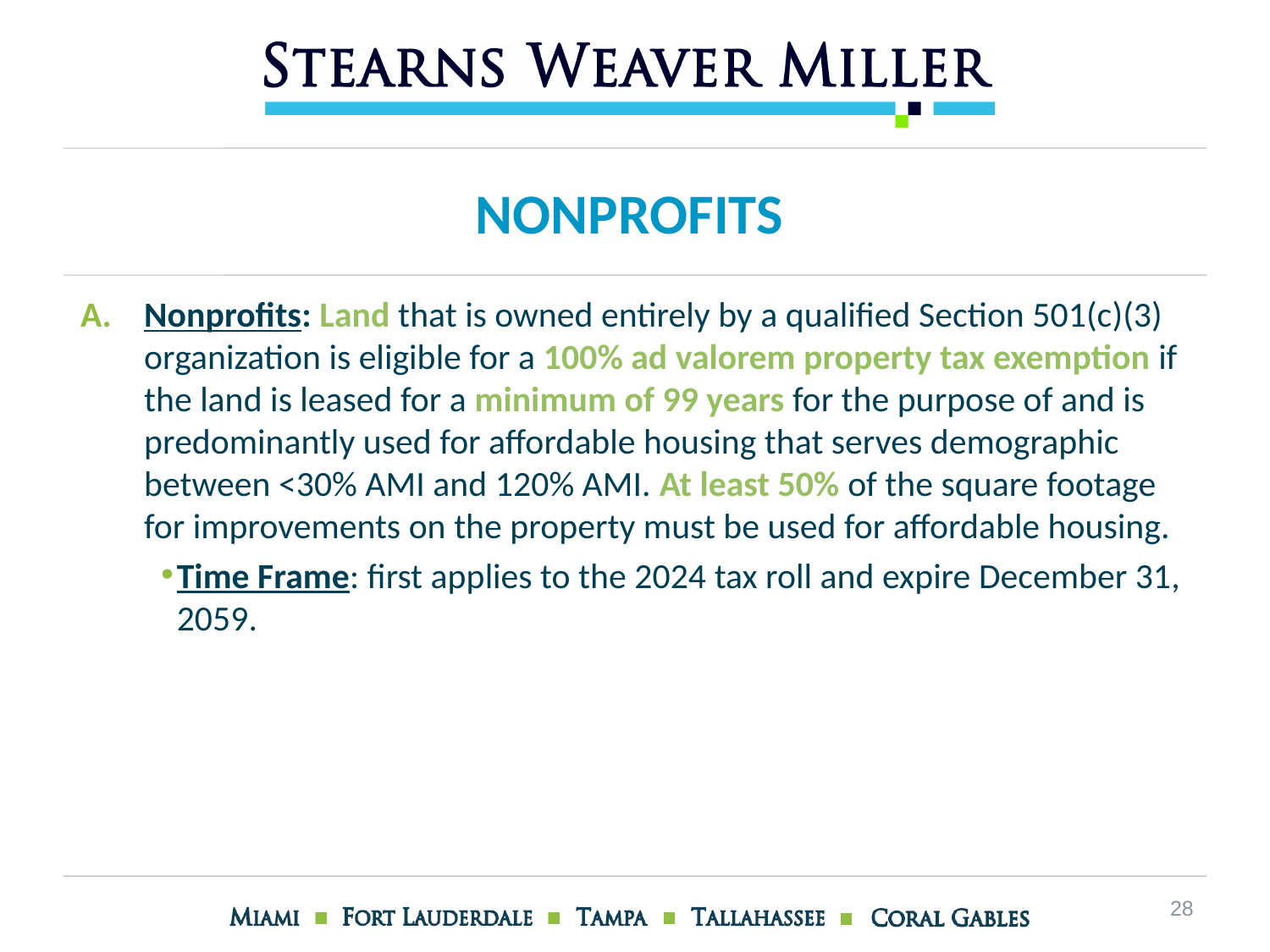

# Nonprofits
Nonprofits: Land that is owned entirely by a qualified Section 501(c)(3) organization is eligible for a 100% ad valorem property tax exemption if the land is leased for a minimum of 99 years for the purpose of and is predominantly used for affordable housing that serves demographic between <30% AMI and 120% AMI. At least 50% of the square footage for improvements on the property must be used for affordable housing.
Time Frame: first applies to the 2024 tax roll and expire December 31, 2059.
28